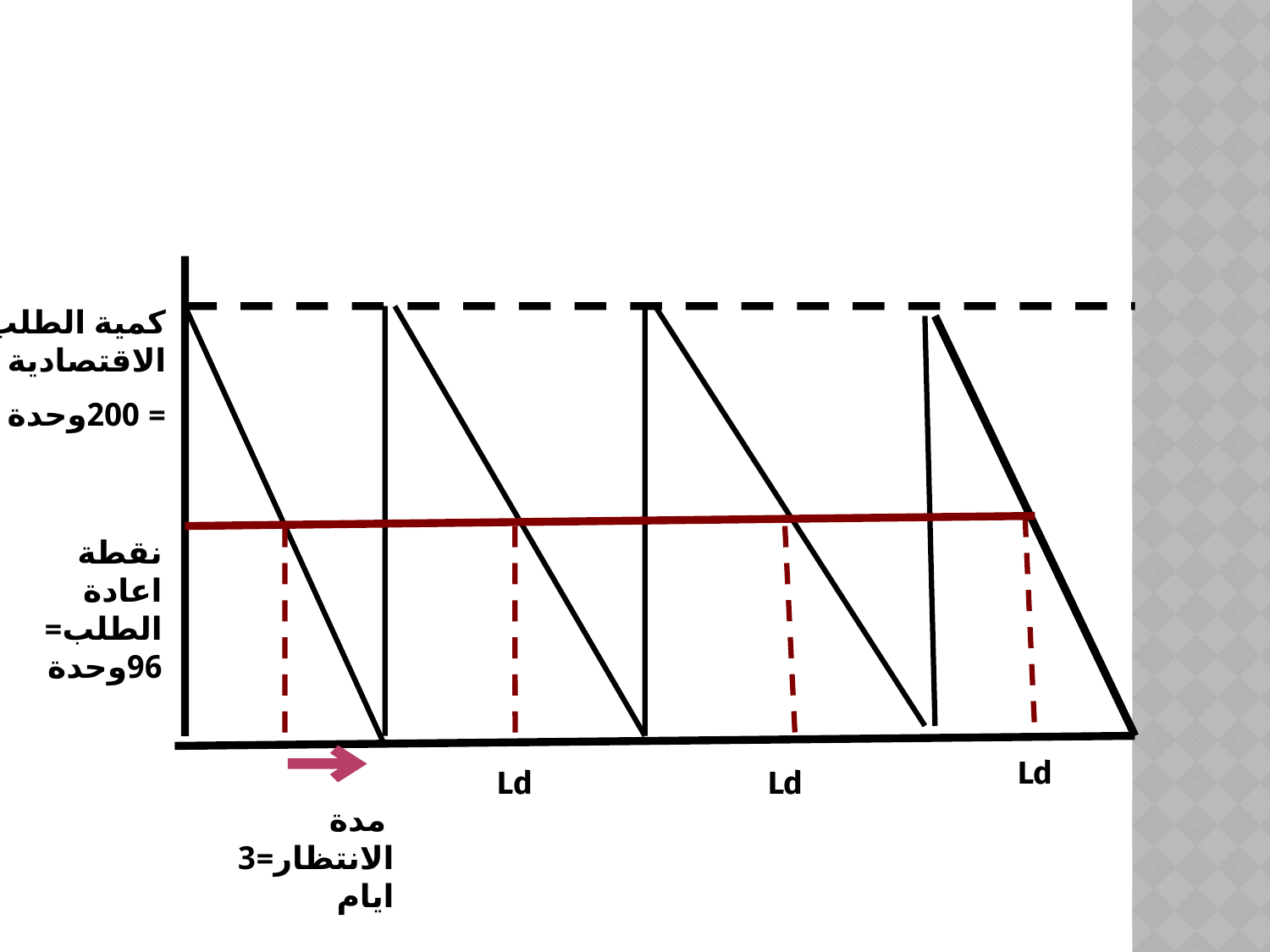

#

كمية الطلب الاقتصادية
= 200وحدة

نقطة اعادة الطلب= 96وحدة

Ld
Ld
Ld
 مدة الانتظار=3 ايام